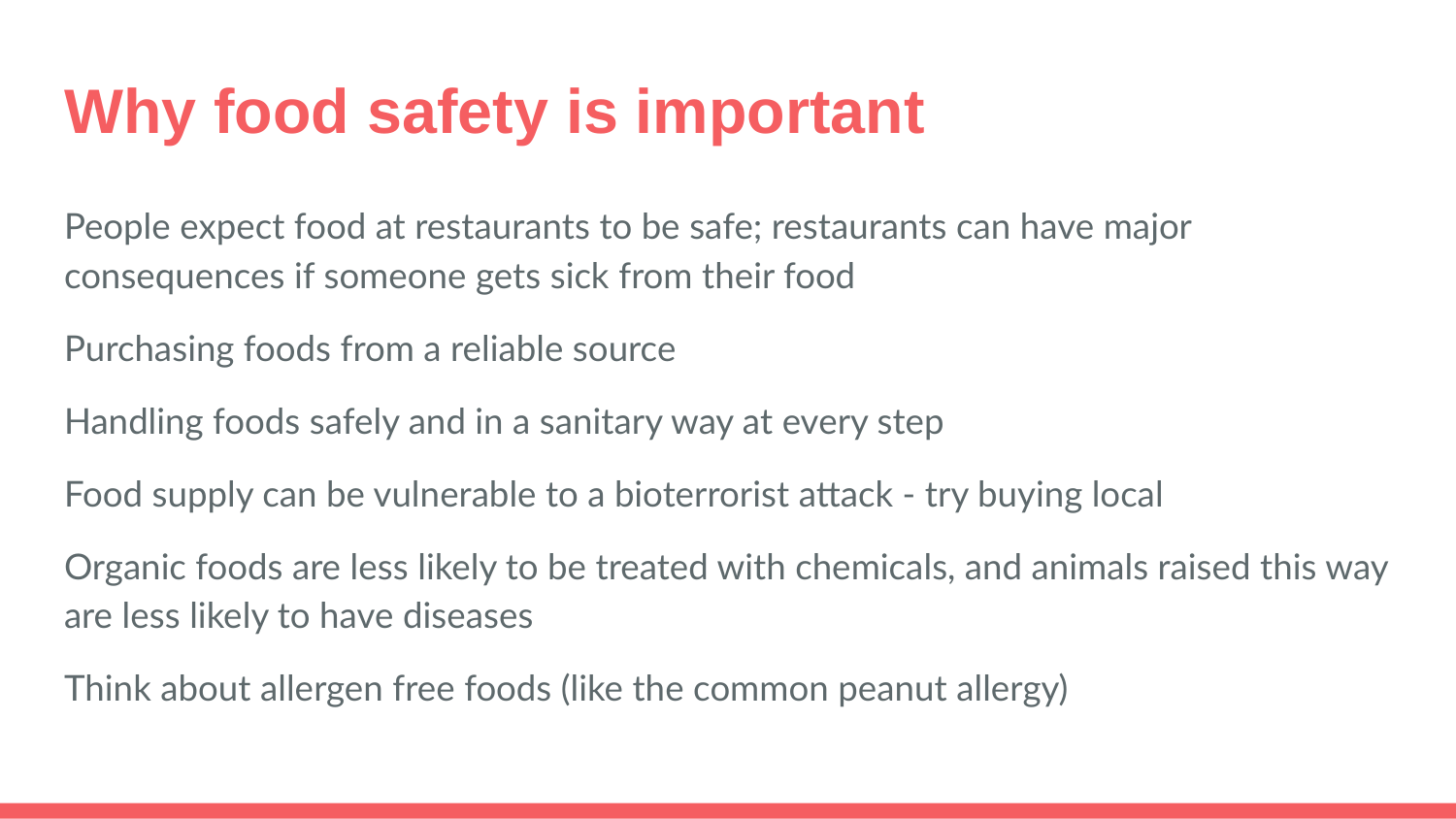

# Why food safety is important
People expect food at restaurants to be safe; restaurants can have major consequences if someone gets sick from their food
Purchasing foods from a reliable source
Handling foods safely and in a sanitary way at every step
Food supply can be vulnerable to a bioterrorist attack - try buying local
Organic foods are less likely to be treated with chemicals, and animals raised this way are less likely to have diseases
Think about allergen free foods (like the common peanut allergy)